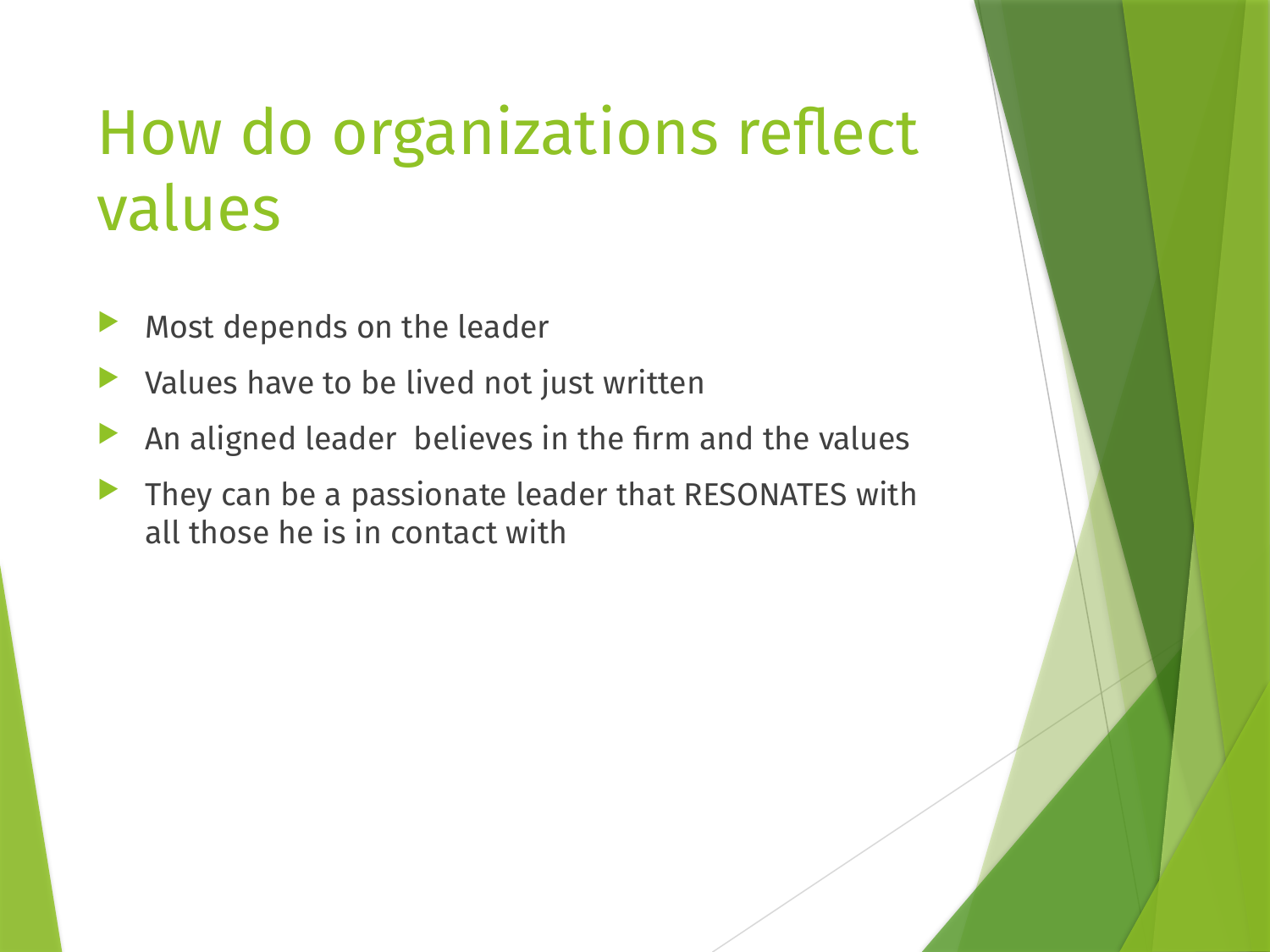

# How do organizations reflect values
Most depends on the leader
Values have to be lived not just written
An aligned leader  believes in the firm and the values
They can be a passionate leader that RESONATES with all those he is in contact with